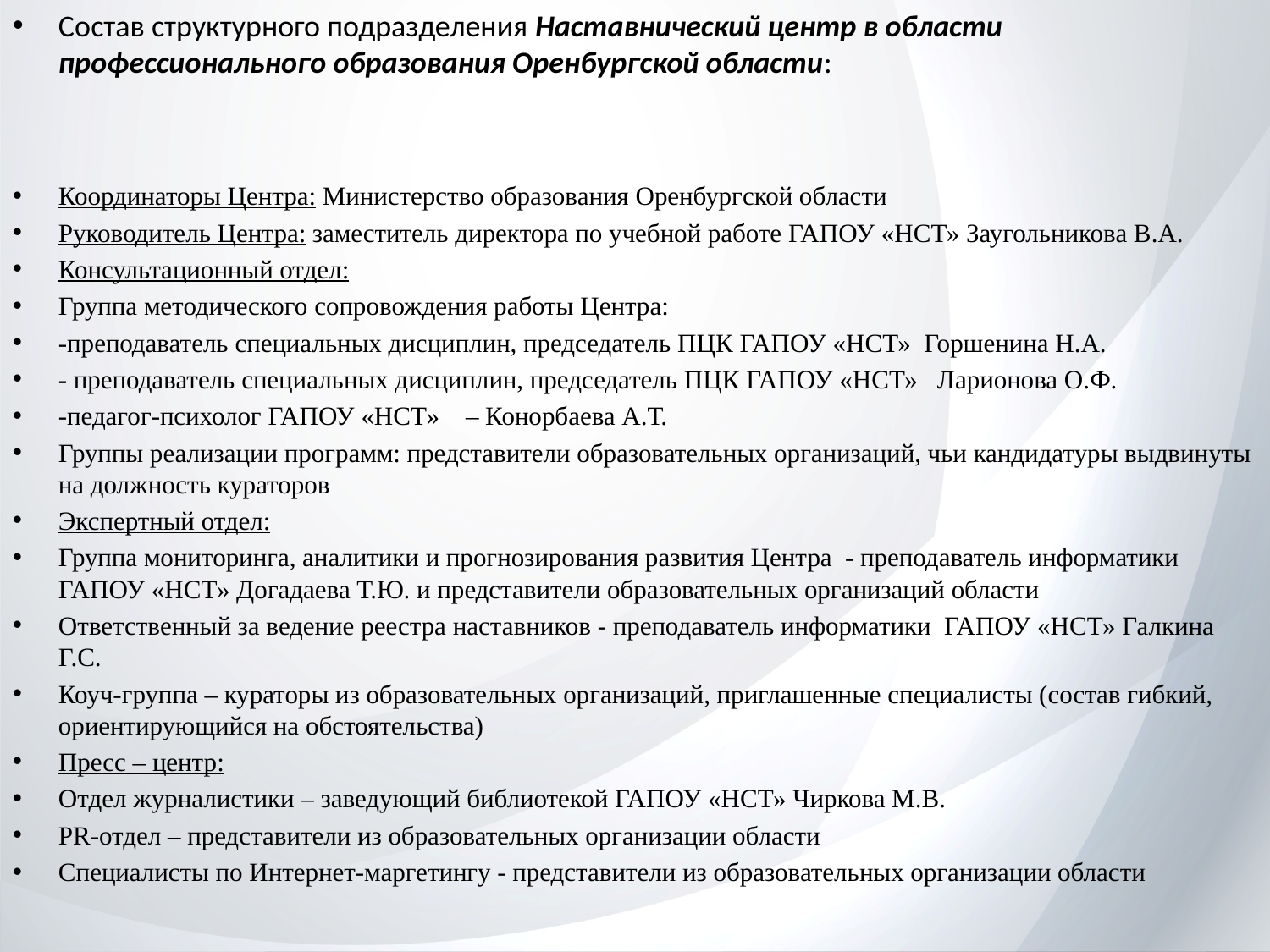

Состав структурного подразделения Наставнический центр в области профессионального образования Оренбургской области:

Координаторы Центра: Министерство образования Оренбургской области
Руководитель Центра: заместитель директора по учебной работе ГАПОУ «НСТ» Заугольникова В.А.
Консультационный отдел:
Группа методического сопровождения работы Центра:
-преподаватель специальных дисциплин, председатель ПЦК ГАПОУ «НСТ»  Горшенина Н.А.
- преподаватель специальных дисциплин, председатель ПЦК ГАПОУ «НСТ»   Ларионова О.Ф.
-педагог-психолог ГАПОУ «НСТ»    – Конорбаева А.Т.
Группы реализации программ: представители образовательных организаций, чьи кандидатуры выдвинуты на должность кураторов
Экспертный отдел:
Группа мониторинга, аналитики и прогнозирования развития Центра  - преподаватель информатики  ГАПОУ «НСТ» Догадаева Т.Ю. и представители образовательных организаций области
Ответственный за ведение реестра наставников - преподаватель информатики  ГАПОУ «НСТ» Галкина Г.С.
Коуч-группа – кураторы из образовательных организаций, приглашенные специалисты (состав гибкий, ориентирующийся на обстоятельства)
Пресс – центр:
Отдел журналистики – заведующий библиотекой ГАПОУ «НСТ» Чиркова М.В.
PR-отдел – представители из образовательных организации области
Специалисты по Интернет-маргетингу - представители из образовательных организации области